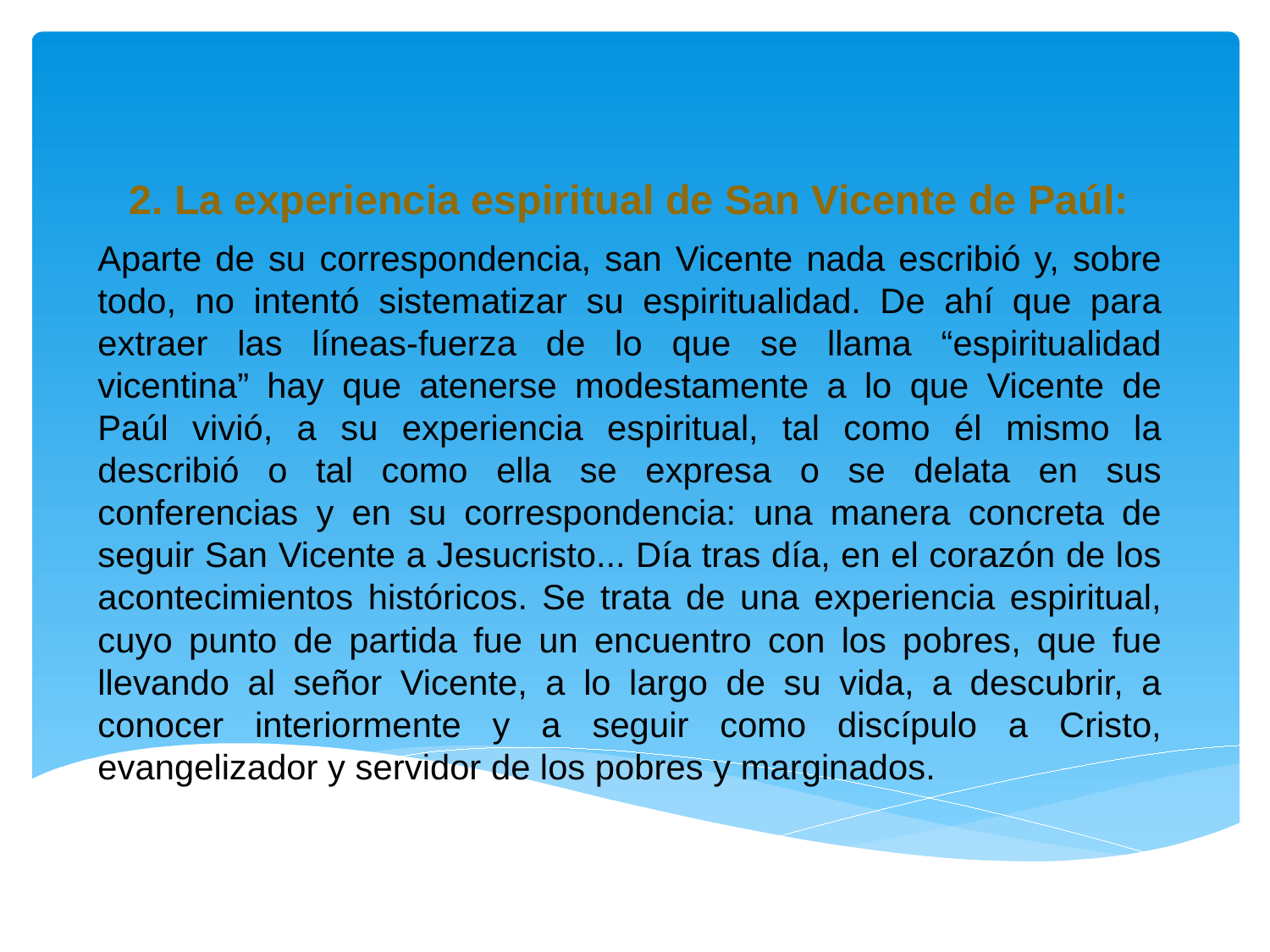

# 2. La experiencia espiritual de San Vicente de Paúl:
Aparte de su correspondencia, san Vicente nada escribió y, sobre todo, no intentó sistematizar su espiritualidad. De ahí que para extraer las líneas-fuerza de lo que se llama “espiritualidad vicentina” hay que atenerse modestamente a lo que Vicente de Paúl vivió, a su experiencia espiritual, tal como él mismo la describió o tal como ella se expresa o se delata en sus conferencias y en su correspondencia: una manera concreta de seguir San Vicente a Jesucristo... Día tras día, en el corazón de los acontecimientos históricos. Se trata de una experiencia espiritual, cuyo punto de partida fue un encuentro con los pobres, que fue llevando al señor Vicente, a lo largo de su vida, a descubrir, a conocer interiormente y a seguir como discípulo a Cristo, evangelizador y servidor de los pobres y marginados.